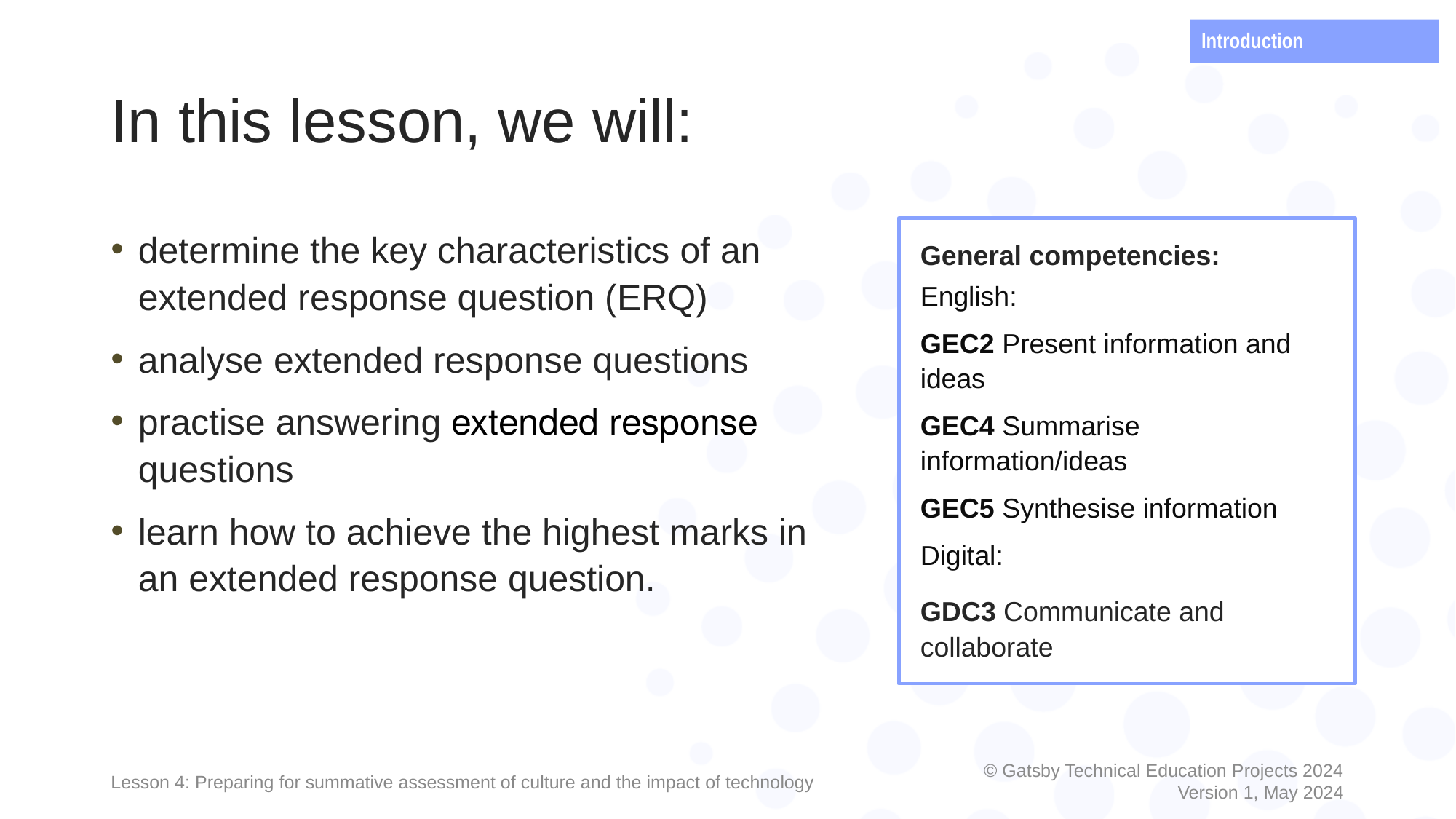

Introduction
# In this lesson, we will:
determine the key characteristics of an extended response question (ERQ)
analyse extended response questions
practise answering extended response questions
learn how to achieve the highest marks in an extended response question.
General competencies:
English:
GEC2 Present information and ideas
GEC4 Summarise information/ideas
GEC5 Synthesise information
Digital:
GDC3 Communicate and collaborate
Lesson 4: Preparing for summative assessment of culture and the impact of technology